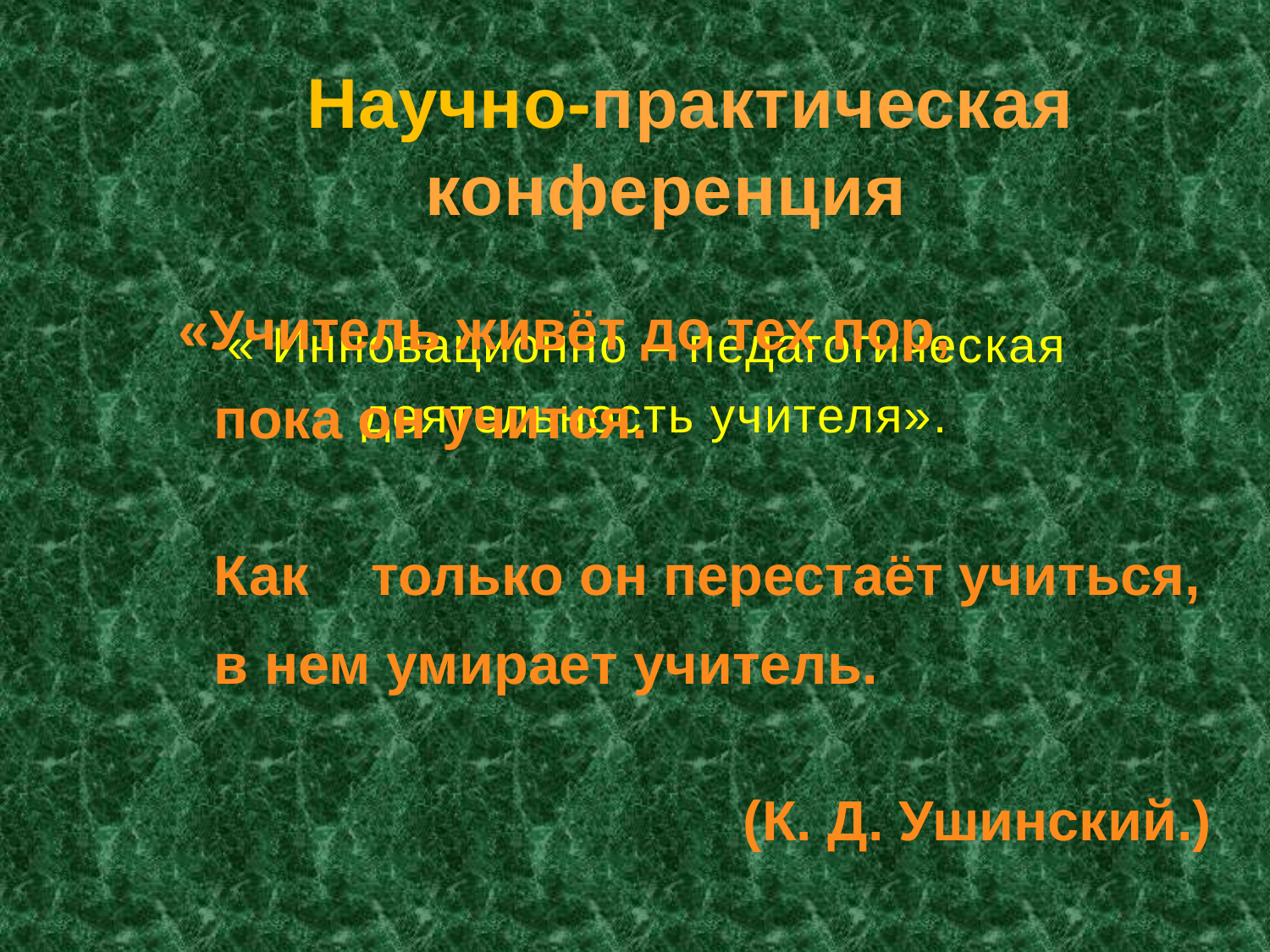

# Научно-практическая конференция
  «Учитель живёт до тех пор,
    пока он учится.
    Как    только он перестаёт учиться,
    в нем умирает учитель.
                                                                                                  (К. Д. Ушинский.)
« Инновационно – педагогическая
деятельность учителя».